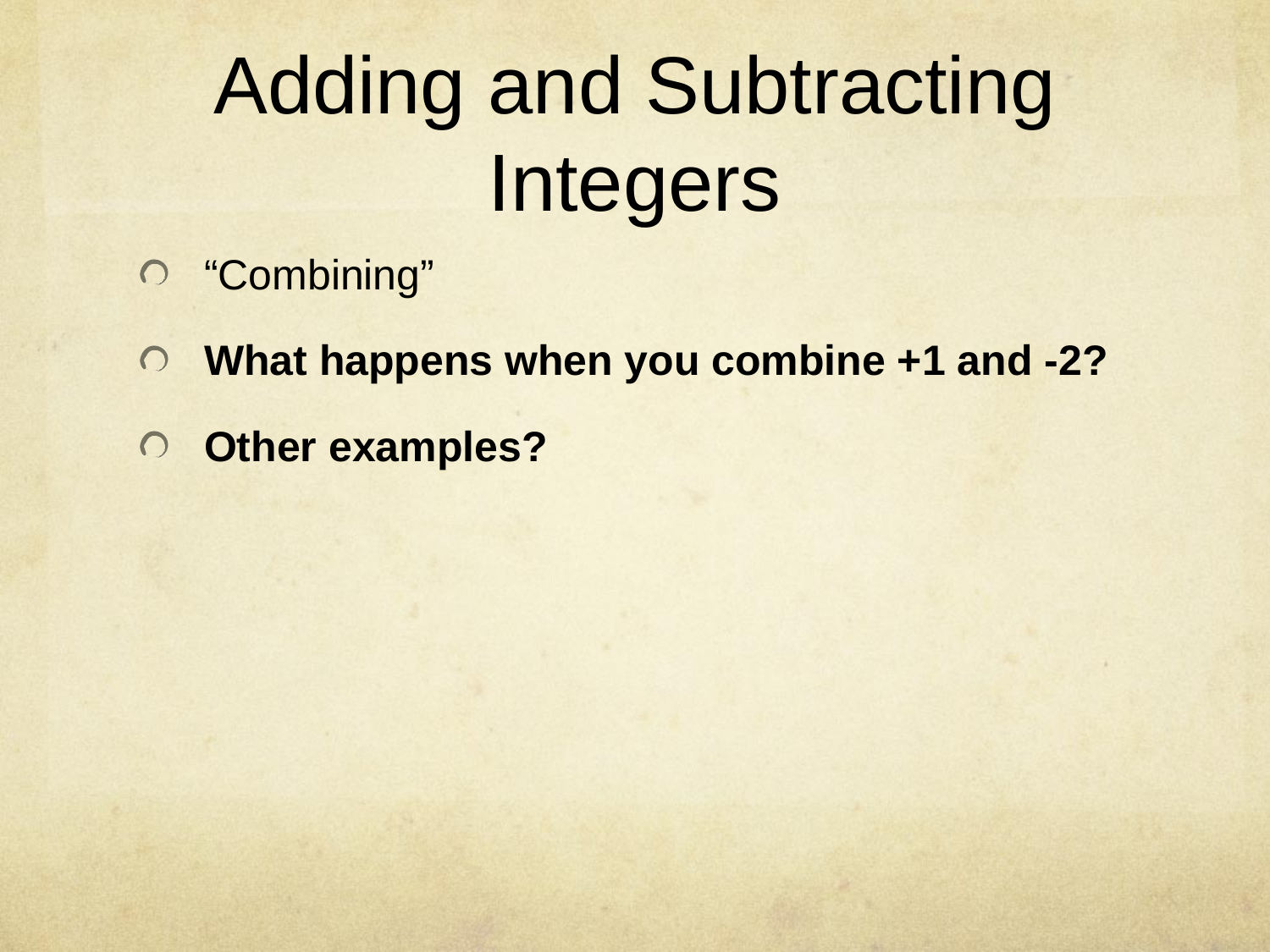

# Adding and Subtracting Integers
“Combining”
What happens when you combine +1 and -2?
Other examples?